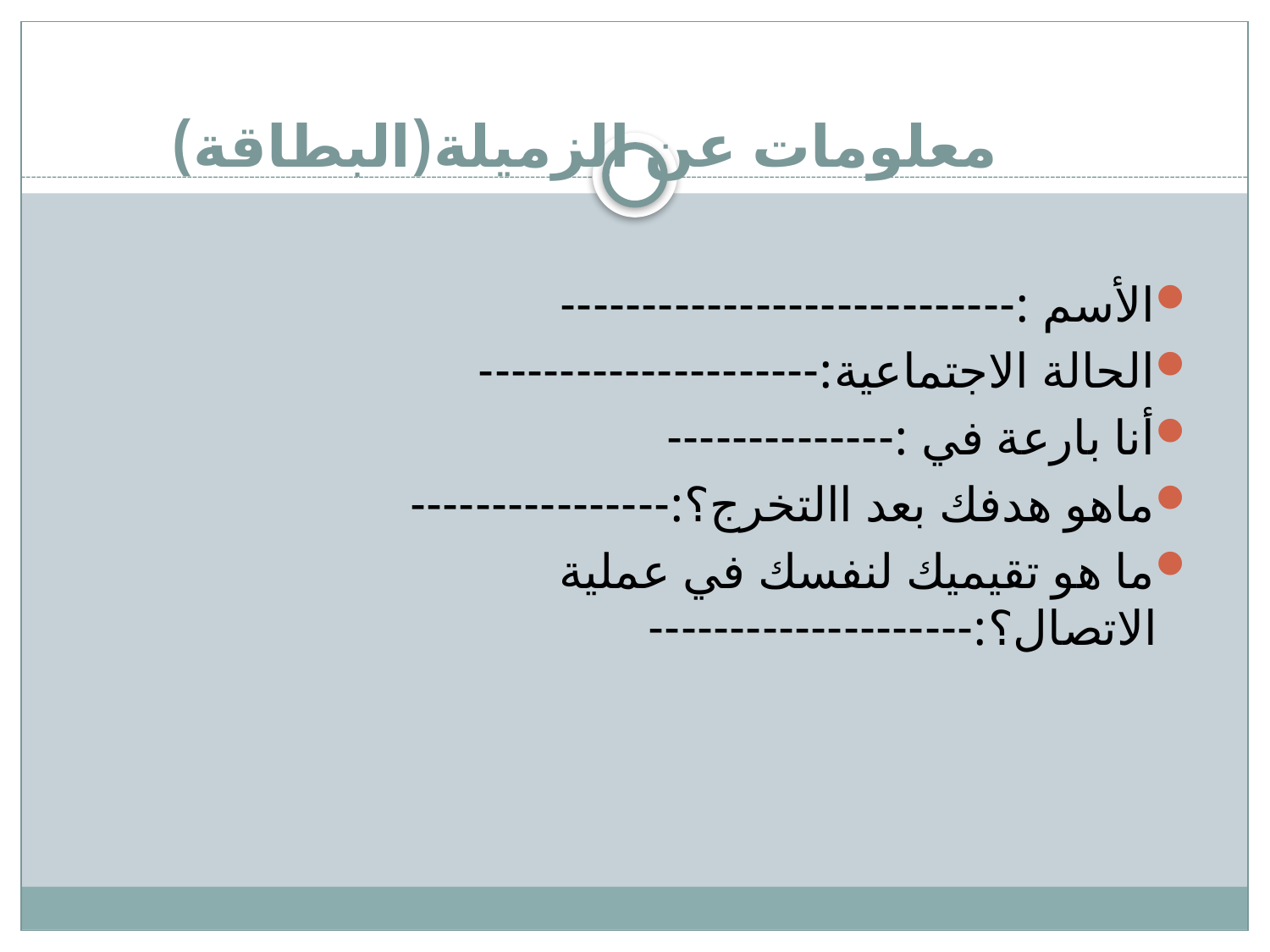

# معلومات عن الزميلة(البطاقة)
الأسم :----------------------------
الحالة الاجتماعية:---------------------
أنا بارعة في :--------------
ماهو هدفك بعد االتخرج؟:----------------
ما هو تقيميك لنفسك في عملية الاتصال؟:--------------------